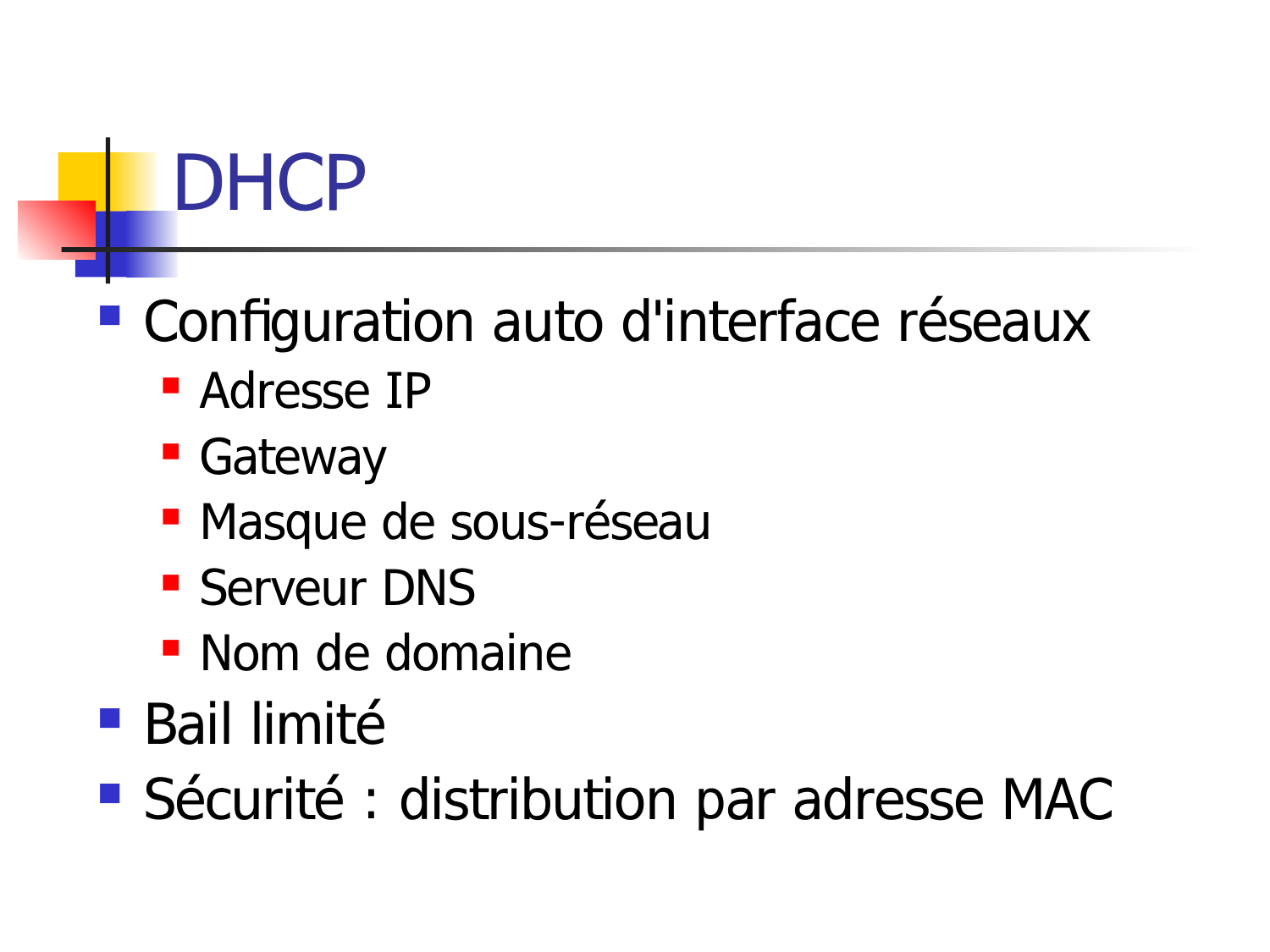

# DHCP
Configuration auto d'interface réseaux
Adresse IP
Gateway
Masque de sous-réseau
Serveur DNS
Nom de domaine
Bail limité
Sécurité : distribution par adresse MAC